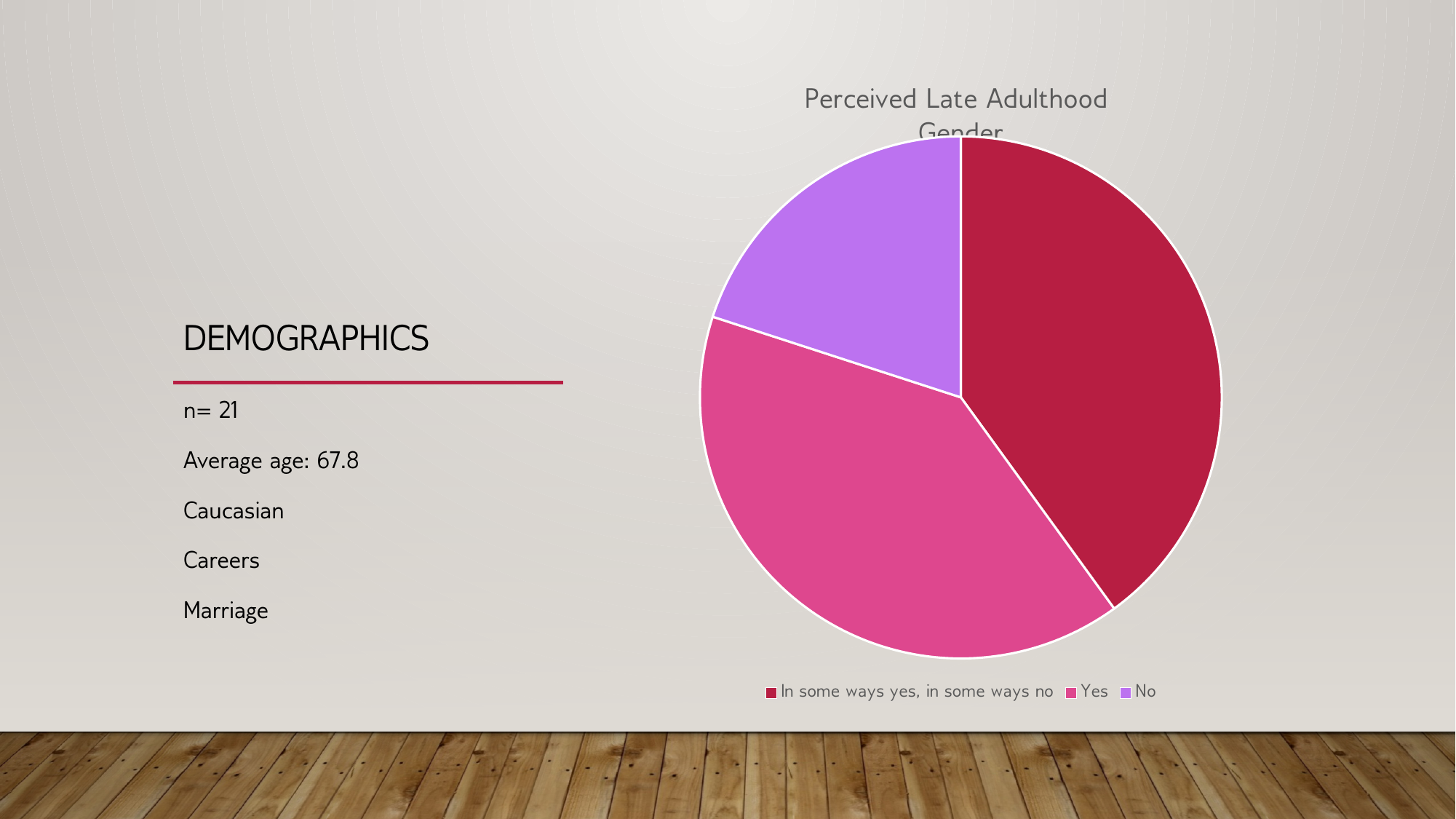

### Chart: Perceived Late Adulthood

| Category | Transition to late adulthood |
|---|---|
| In some ways yes, in some ways no | 40.0 |
| Yes | 40.0 |
| No | 20.0 |

### Chart: Gender

| Category | Sex |
|---|---|
| Men | 52.4 |
| Women | 47.6 |
# demographics
n= 21
Average age: 67.8
Caucasian
Careers
Marriage